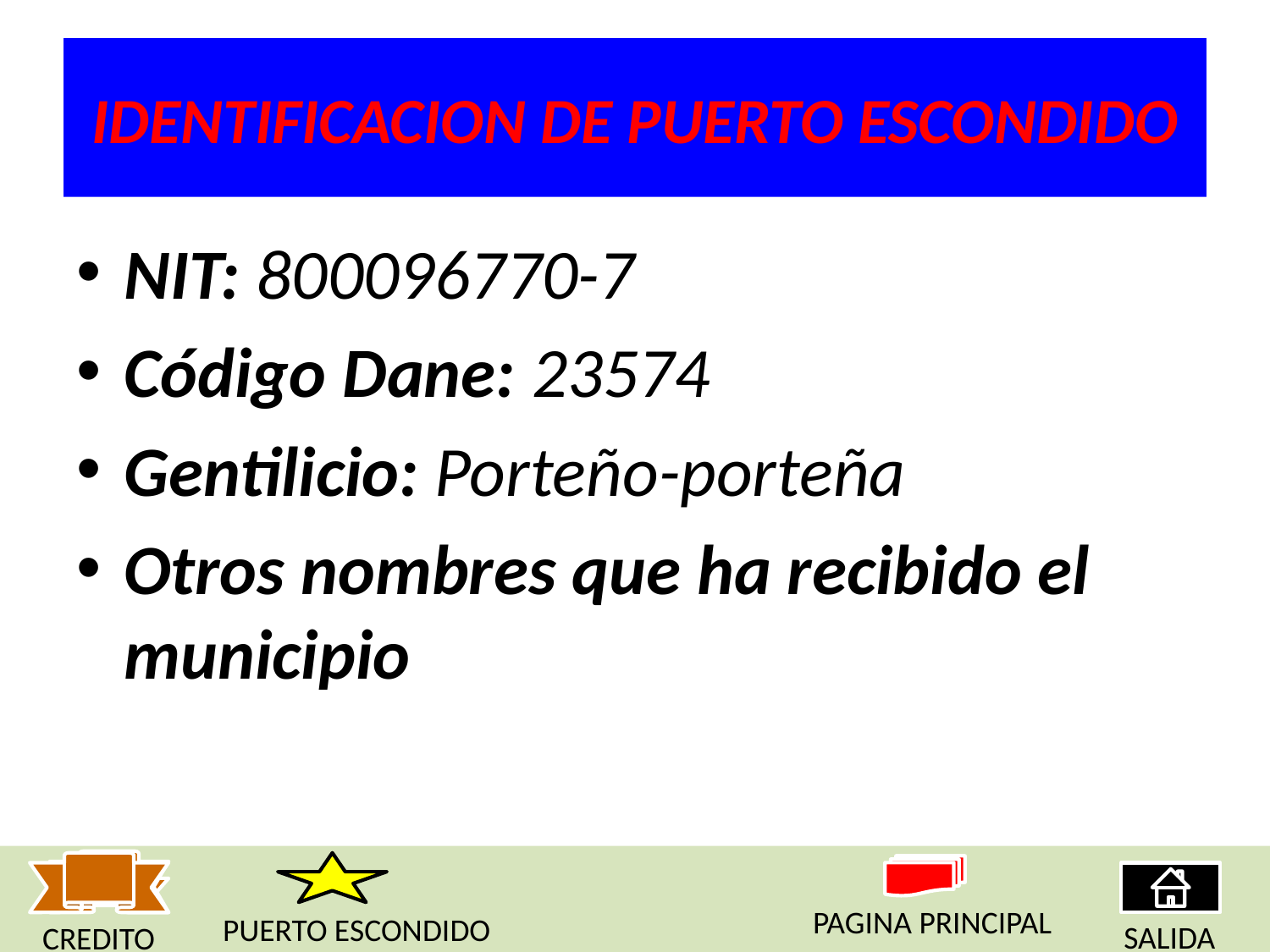

# IDENTIFICACION DE PUERTO ESCONDIDO
NIT: 800096770-7
Código Dane: 23574
Gentilicio: Porteño-porteña
Otros nombres que ha recibido el municipio

PAGINA PRINCIPAL
PUERTO ESCONDIDO
SALIDA
CREDITO